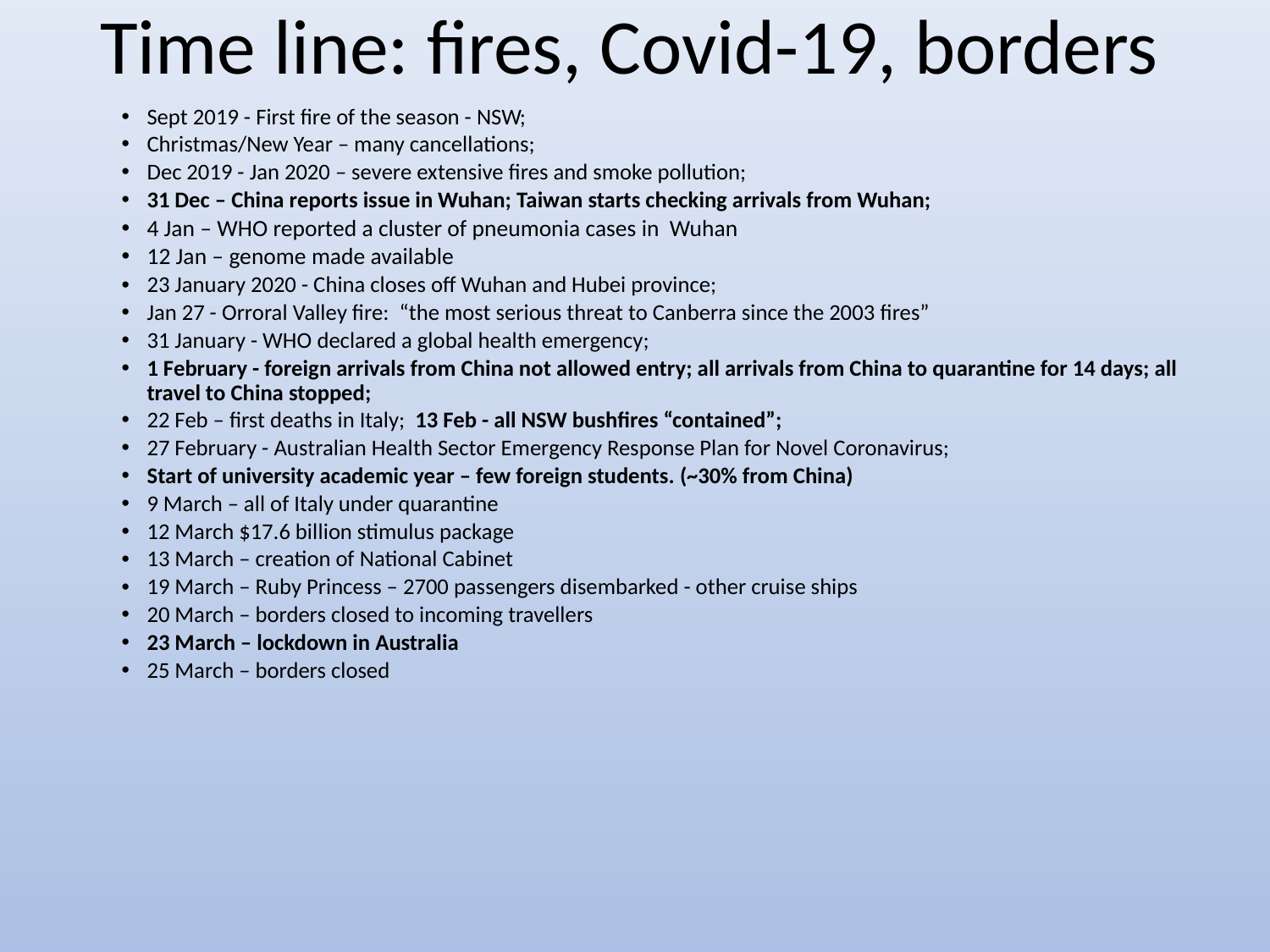

# Time line: fires, Covid-19, borders
Sept 2019 - First fire of the season - NSW;
Christmas/New Year – many cancellations;
Dec 2019 - Jan 2020 – severe extensive fires and smoke pollution;
31 Dec – China reports issue in Wuhan; Taiwan starts checking arrivals from Wuhan;
4 Jan – WHO reported a cluster of pneumonia cases in  Wuhan
12 Jan – genome made available
23 January 2020 - China closes off Wuhan and Hubei province;
Jan 27 - Orroral Valley fire:  “the most serious threat to Canberra since the 2003 fires”
31 January - WHO declared a global health emergency;
1 February - foreign arrivals from China not allowed entry; all arrivals from China to quarantine for 14 days; all travel to China stopped;
22 Feb – first deaths in Italy;  13 Feb - all NSW bushfires “contained”;
27 February - Australian Health Sector Emergency Response Plan for Novel Coronavirus;
Start of university academic year – few foreign students. (~30% from China)
9 March – all of Italy under quarantine
12 March $17.6 billion stimulus package
13 March – creation of National Cabinet
19 March – Ruby Princess – 2700 passengers disembarked - other cruise ships
20 March – borders closed to incoming travellers
23 March – lockdown in Australia
25 March – borders closed